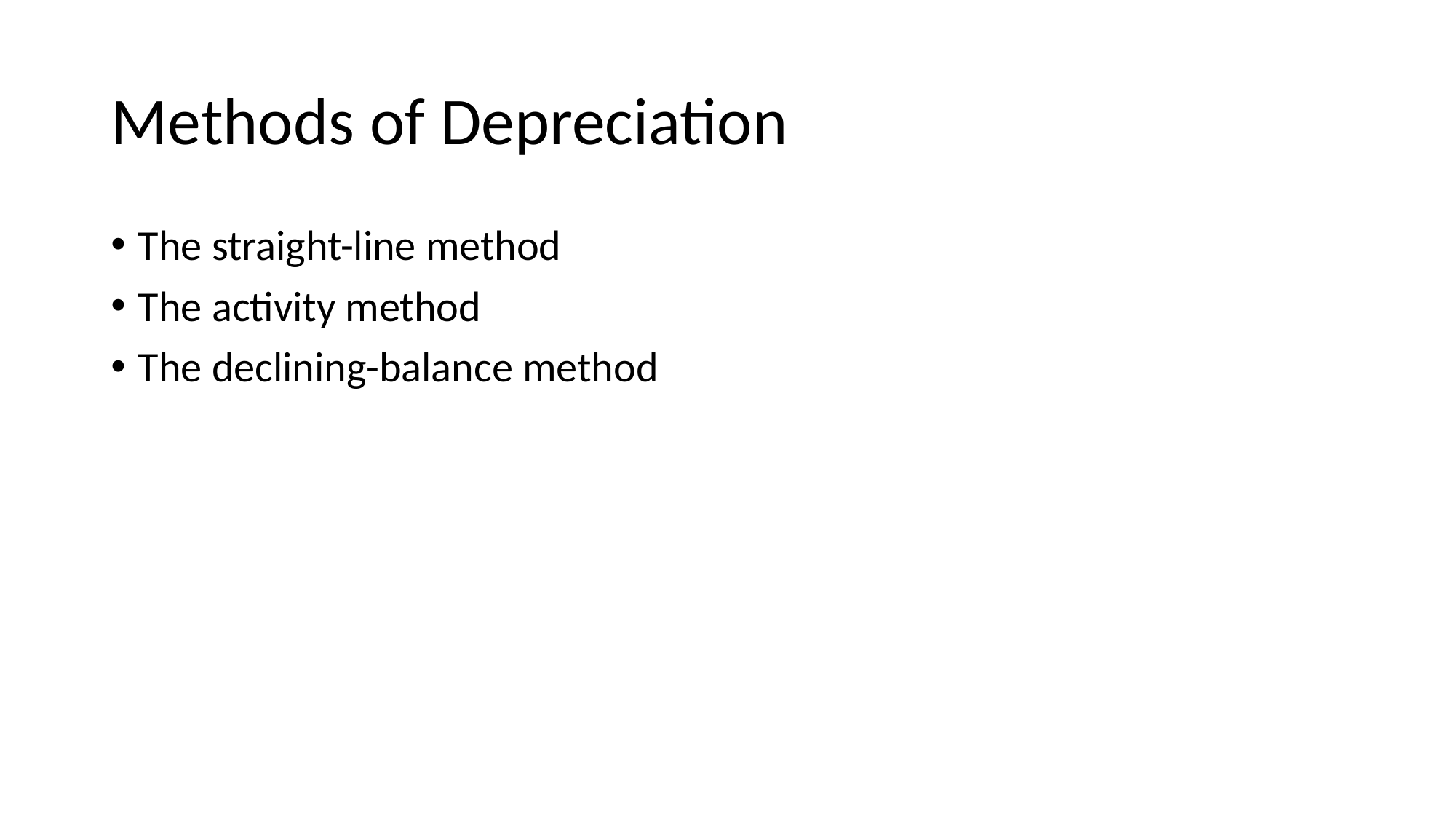

# Methods of Depreciation
The straight-line method
The activity method
The declining-balance method